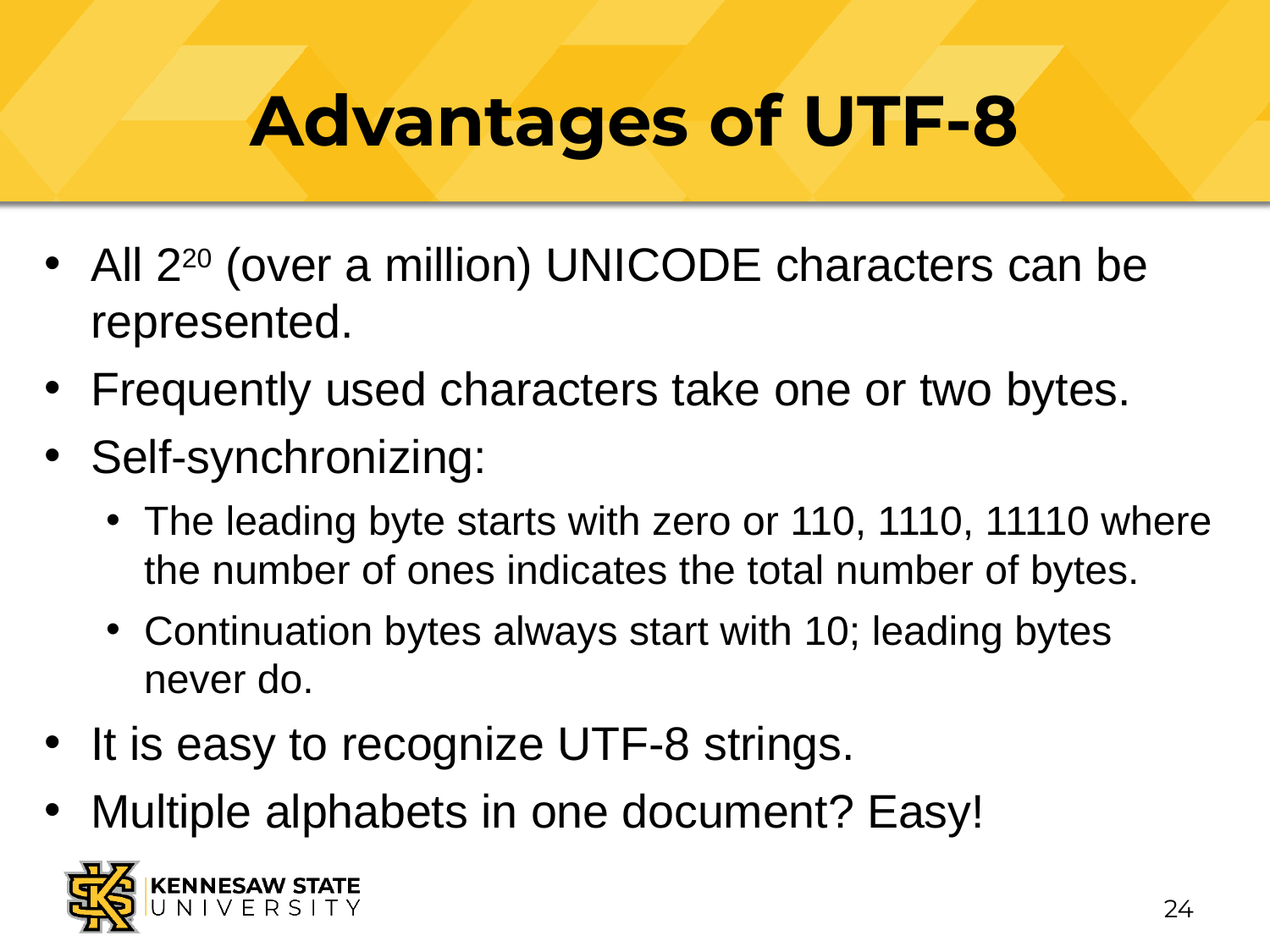

# Advantages of UTF-8
All 220 (over a million) UNICODE characters can be represented.
Frequently used characters take one or two bytes.
Self-synchronizing:
The leading byte starts with zero or 110, 1110, 11110 where the number of ones indicates the total number of bytes.
Continuation bytes always start with 10; leading bytes never do.
It is easy to recognize UTF-8 strings.
Multiple alphabets in one document? Easy!
24